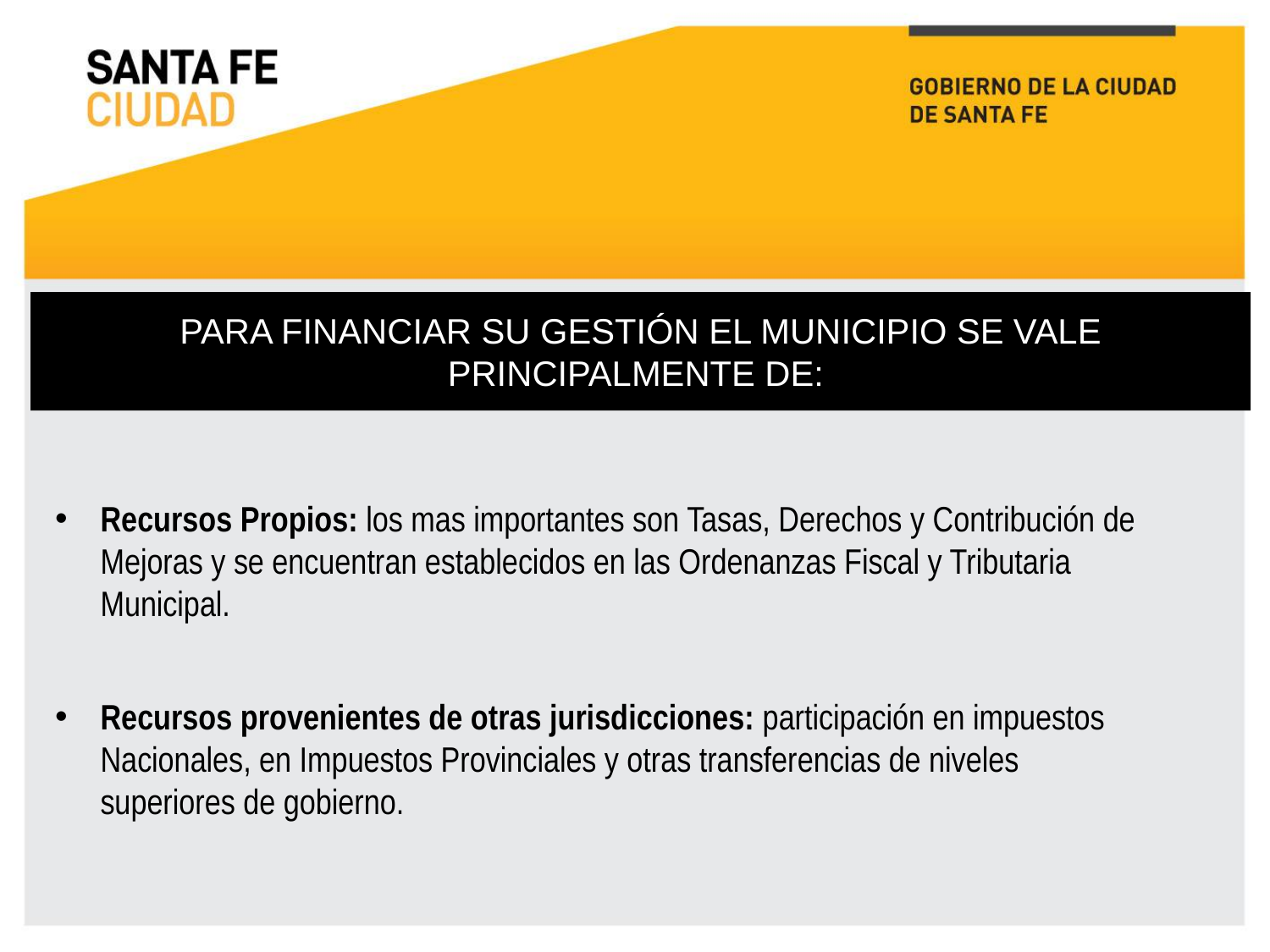

# PARA FINANCIAR SU GESTIÓN EL MUNICIPIO SE VALE PRINCIPALMENTE DE:
Recursos Propios: los mas importantes son Tasas, Derechos y Contribución de Mejoras y se encuentran establecidos en las Ordenanzas Fiscal y Tributaria Municipal.

Recursos provenientes de otras jurisdicciones: participación en impuestos Nacionales, en Impuestos Provinciales y otras transferencias de niveles superiores de gobierno.